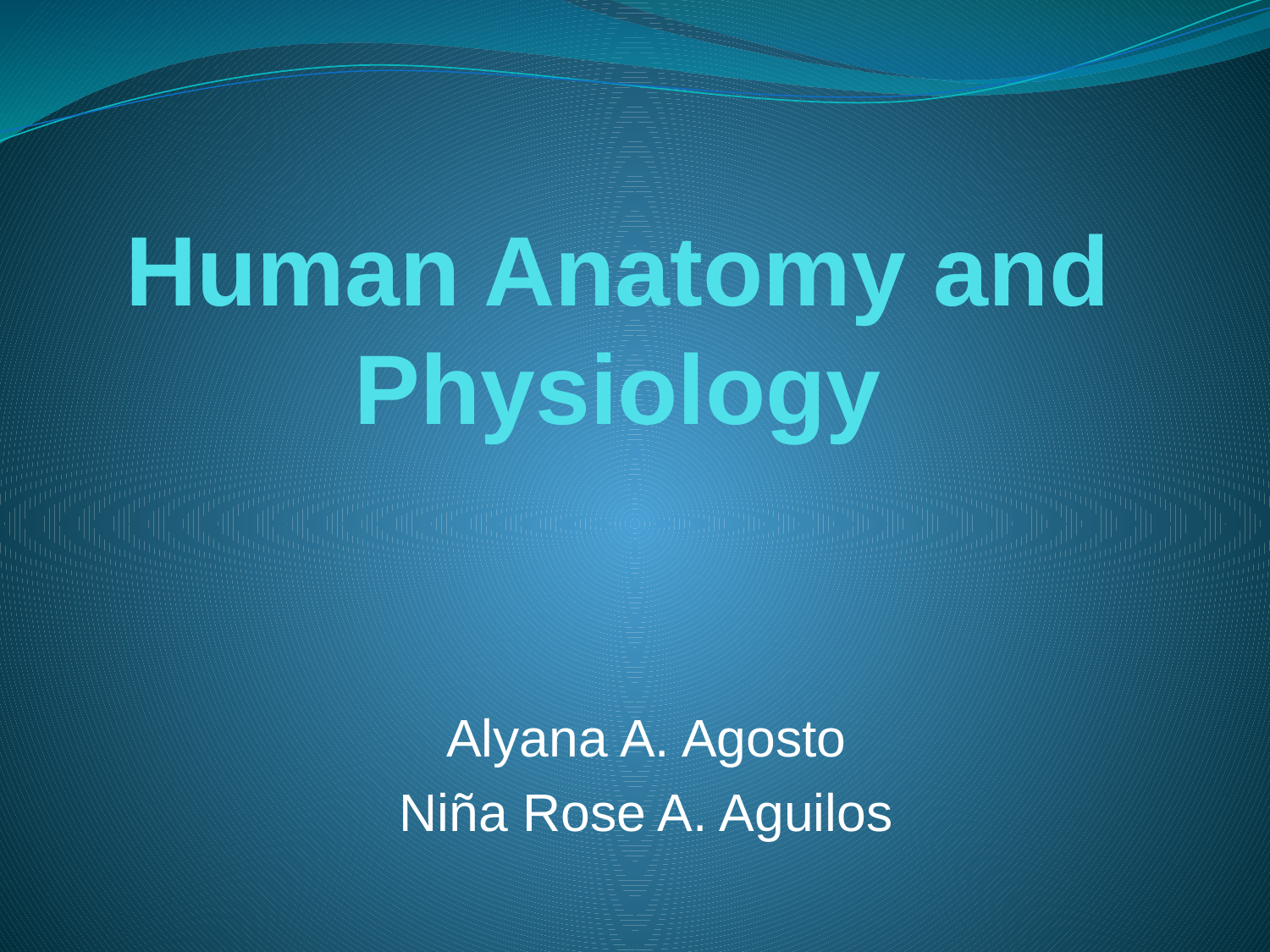

# Human Anatomy and Physiology
Alyana A. Agosto
Niña Rose A. Aguilos